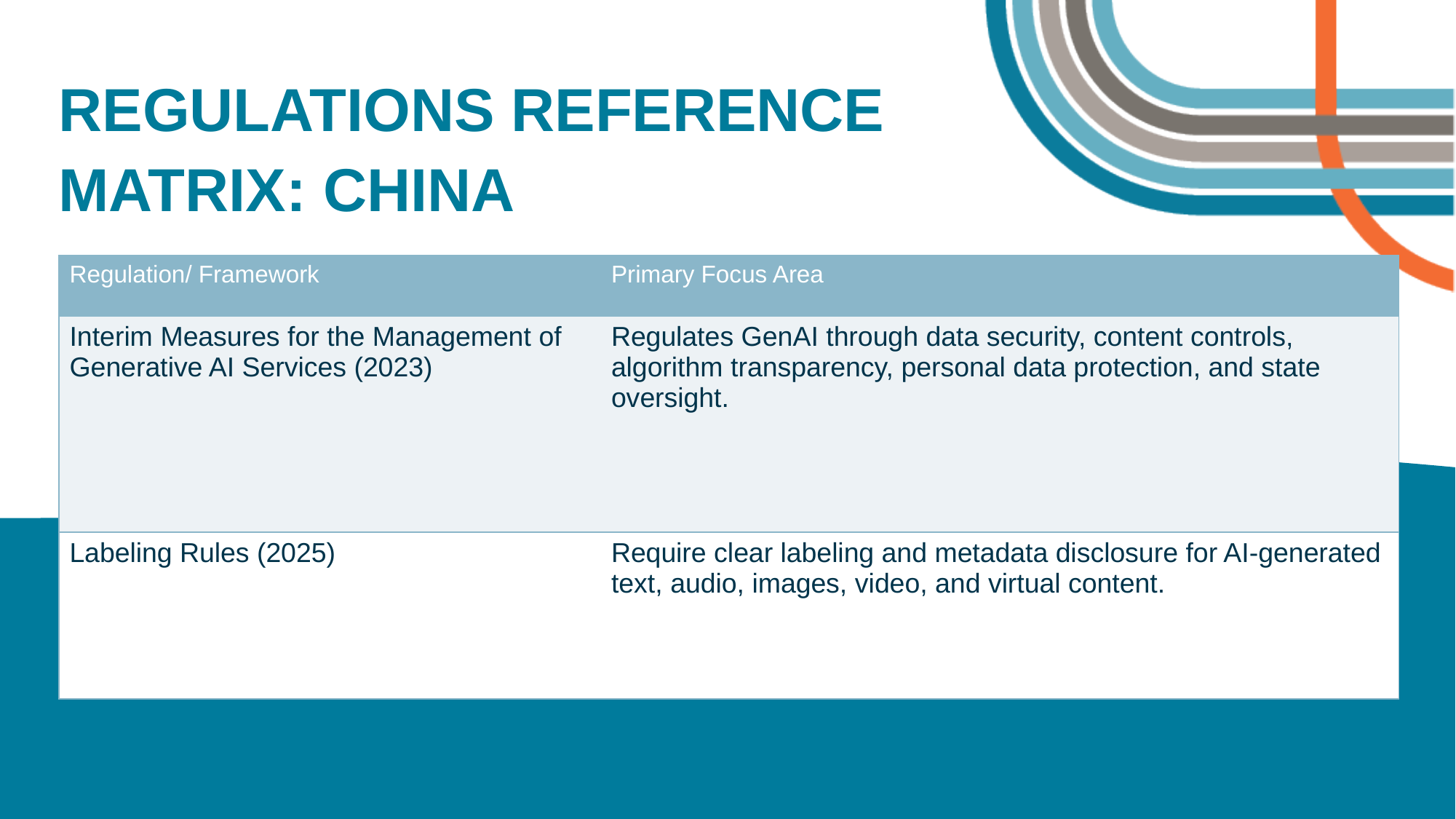

REGULATIONS REFERENCE MATRIX: CHINA
| Regulation/ Framework | Primary Focus Area |
| --- | --- |
| Interim Measures for the Management of Generative AI Services (2023) | Regulates GenAI through data security, content controls, algorithm transparency, personal data protection, and state oversight. |
| Labeling Rules (2025) | Require clear labeling and metadata disclosure for AI-generated text, audio, images, video, and virtual content. |